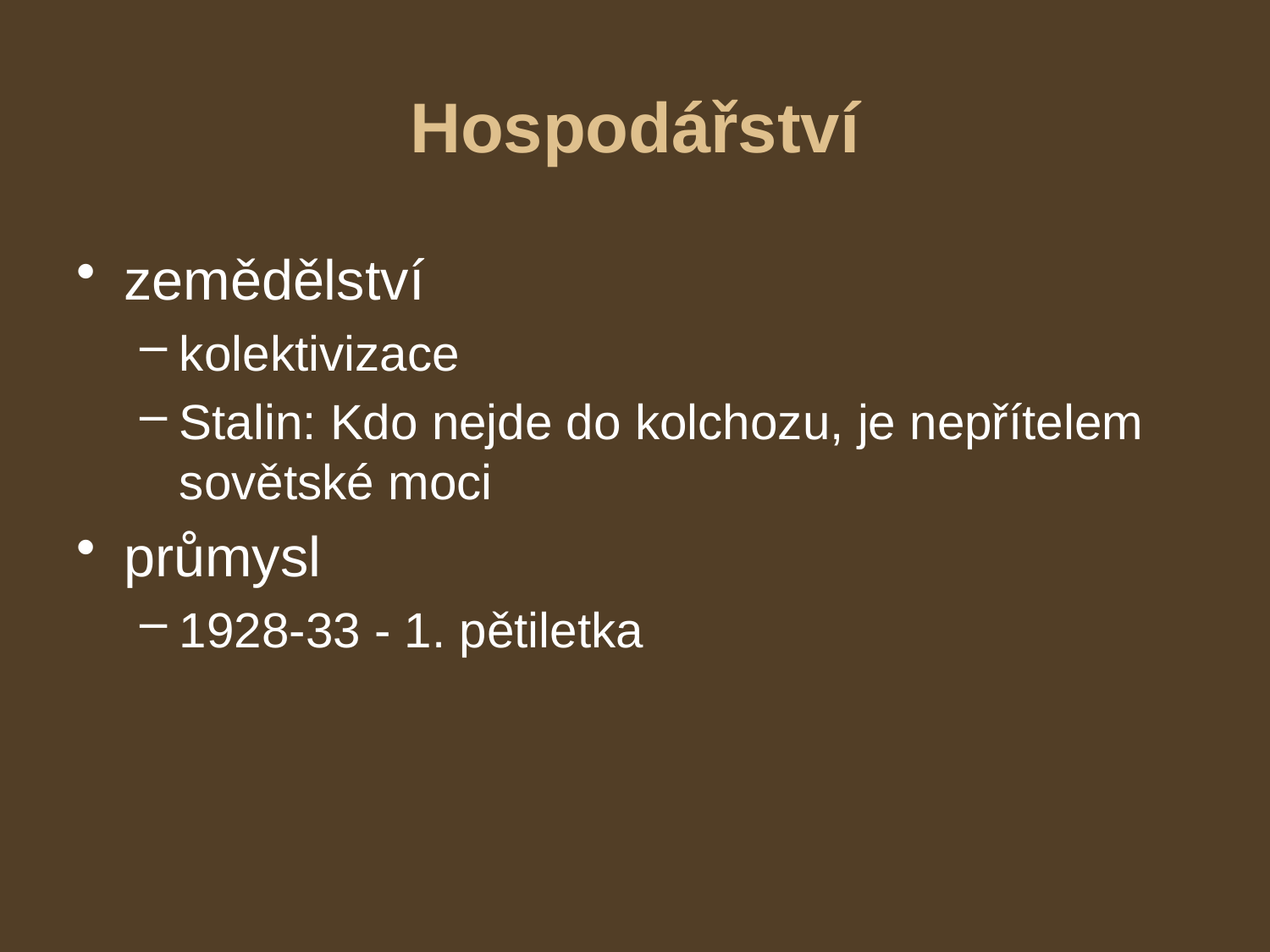

# Hospodářství

zemědělství
kolektivizace
Stalin: Kdo nejde do kolchozu, je nepřítelem sovětské moci
průmysl
1928-33 - 1. pětiletka